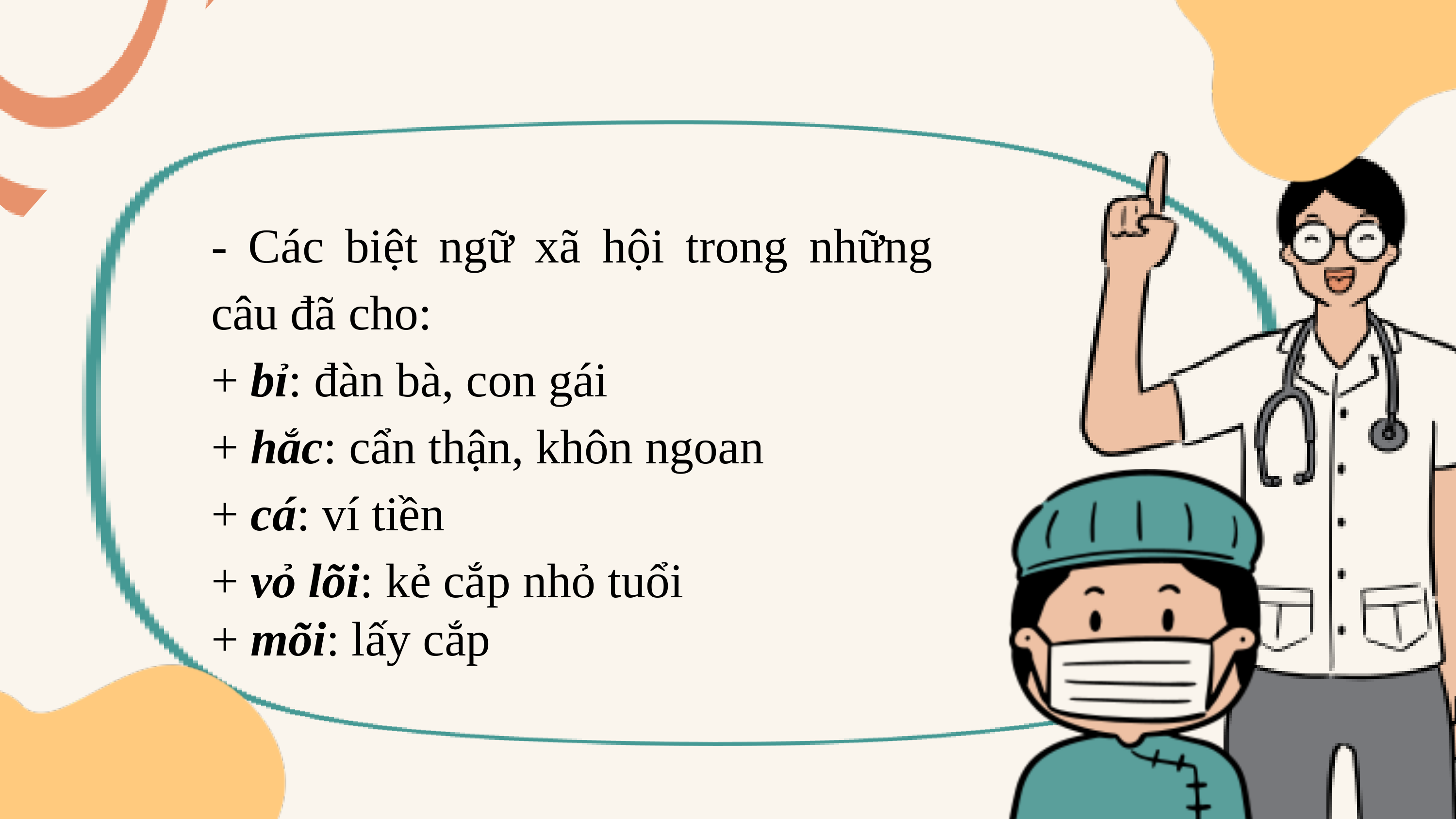

- Các biệt ngữ xã hội trong những câu đã cho:
+ bỉ: đàn bà, con gái
+ hắc: cẩn thận, khôn ngoan
+ cá: ví tiền
+ vỏ lõi: kẻ cắp nhỏ tuổi
+ mõi: lấy cắp